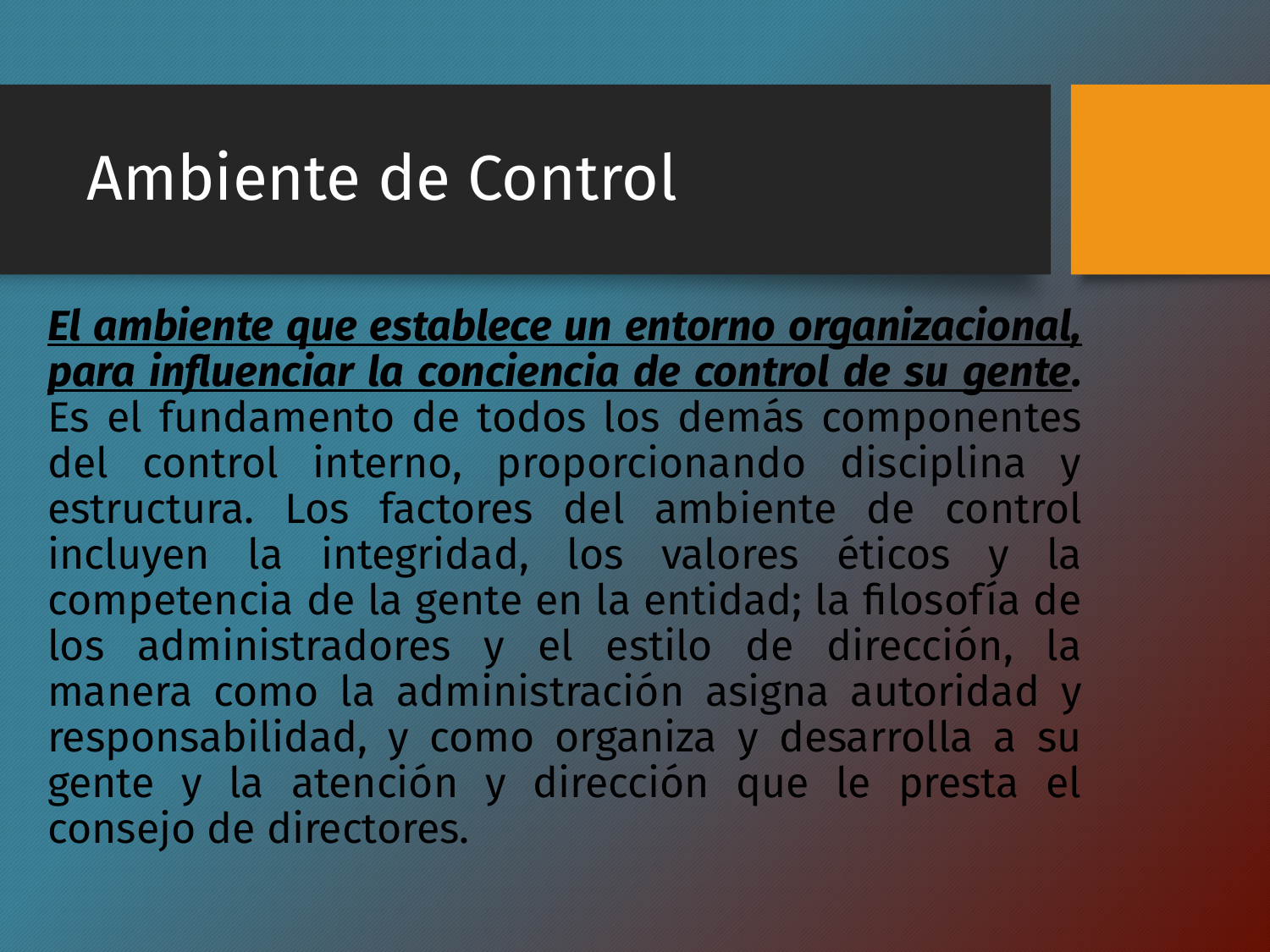

# Ambiente de Control
El ambiente que establece un entorno organizacional, para influenciar la conciencia de control de su gente. Es el fundamento de todos los demás componentes del control interno, proporcionando disciplina y estructura. Los factores del ambiente de control incluyen la integridad, los valores éticos y la competencia de la gente en la entidad; la filosofía de los administradores y el estilo de dirección, la manera como la administración asigna autoridad y responsabilidad, y como organiza y desarrolla a su gente y la atención y dirección que le presta el consejo de directores.